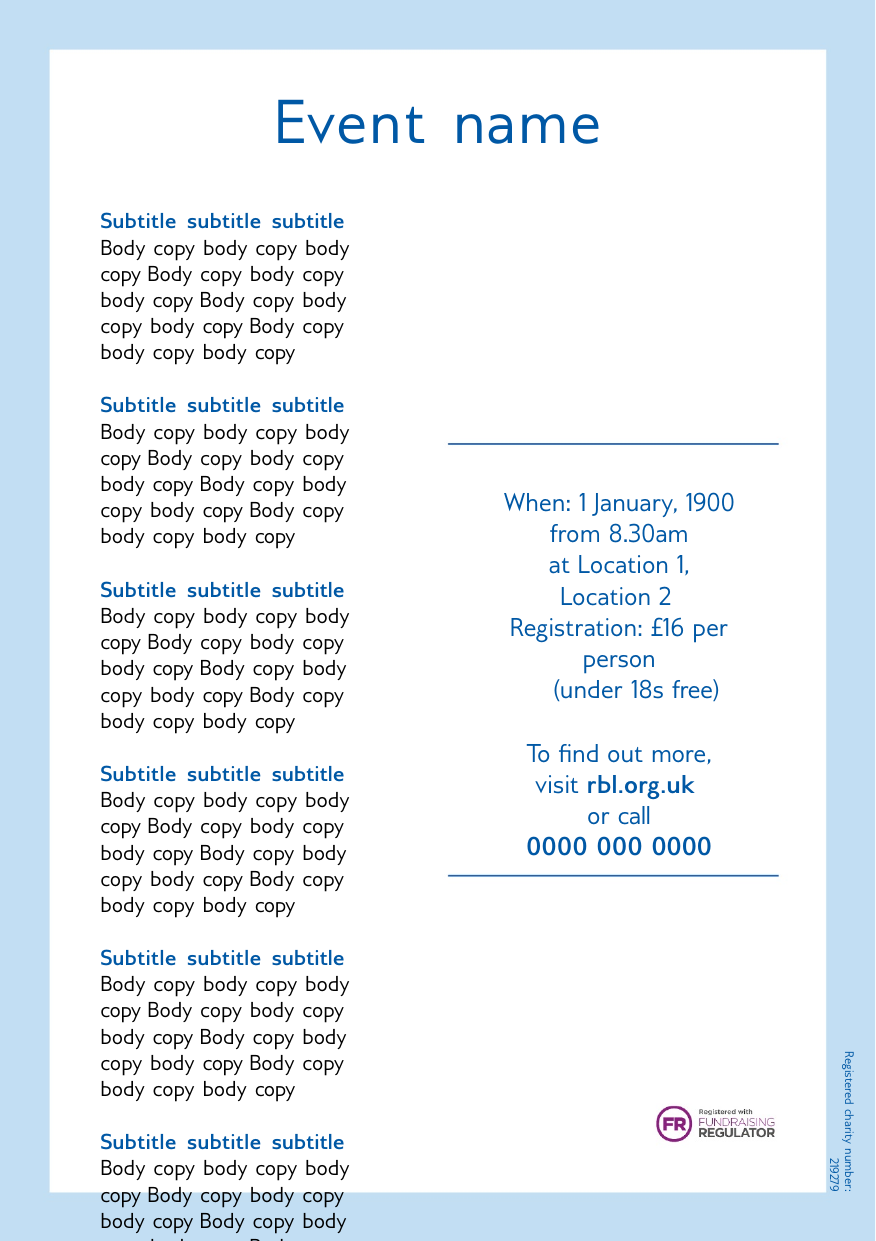

Event name
Subtitle subtitle subtitle Body copy body copy body copy Body copy body copy body copy Body copy body copy body copy Body copy body copy body copy

Subtitle subtitle subtitle Body copy body copy body copy Body copy body copy body copy Body copy body copy body copy Body copy body copy body copy

Subtitle subtitle subtitle Body copy body copy body copy Body copy body copy body copy Body copy body copy body copy Body copy body copy body copy

Subtitle subtitle subtitle Body copy body copy body copy Body copy body copy body copy Body copy body copy body copy Body copy body copy body copy

Subtitle subtitle subtitle Body copy body copy body copy Body copy body copy body copy Body copy body copy body copy Body copy body copy body copy

Subtitle subtitle subtitle Body copy body copy body copy Body copy body copy body copy Body copy body copy body copy Body copy body copy body copy
When: 1 January, 1900 from 8.30am
at Location 1,
Location 2
Registration: £16 per person
(under 18s free)

To find out more, visit rbl.org.uk
or call
0000 000 0000
Registered charity number: 219279